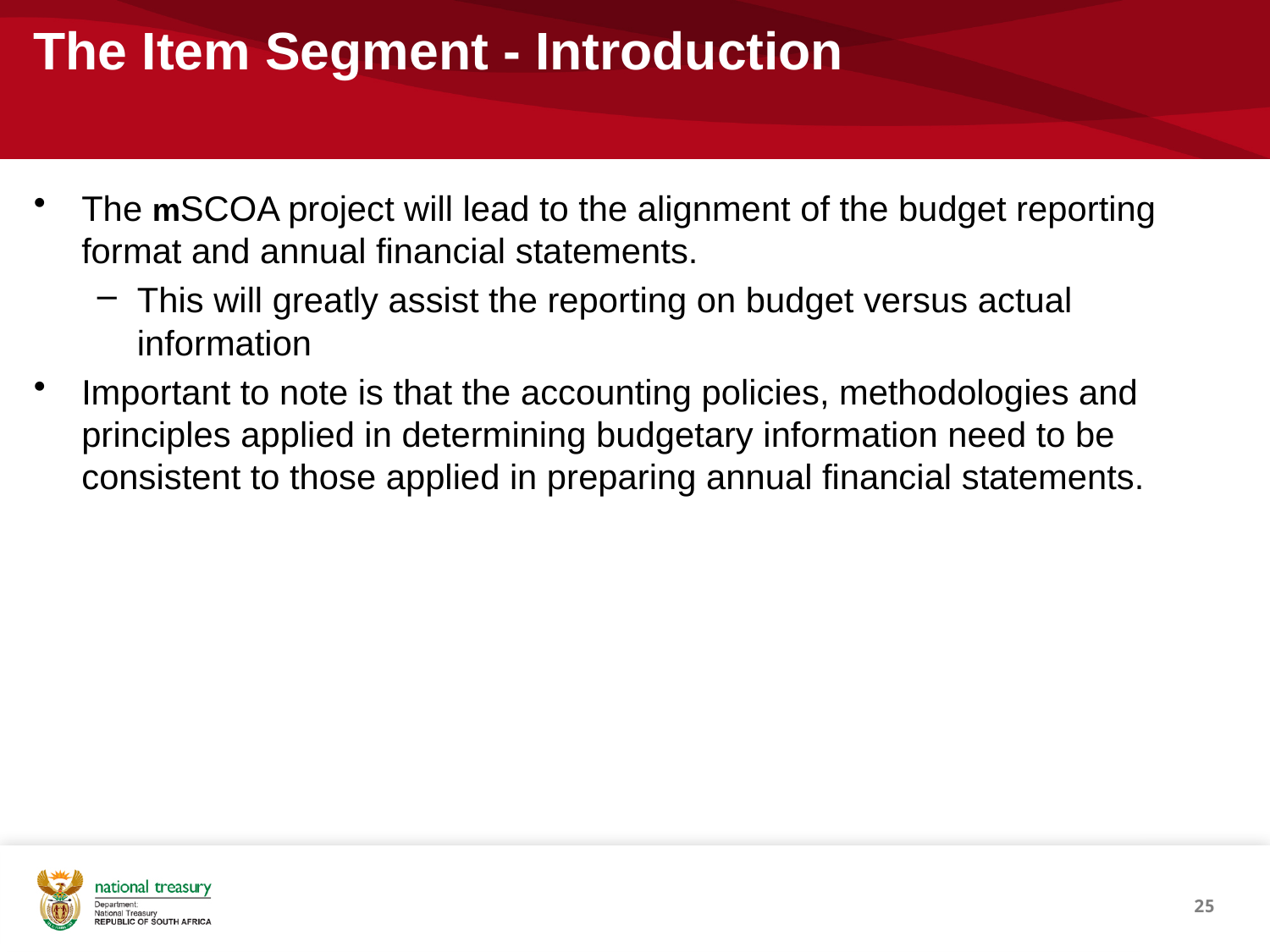

The Item Segment - Introduction
The mSCOA project will lead to the alignment of the budget reporting format and annual financial statements.
This will greatly assist the reporting on budget versus actual information
Important to note is that the accounting policies, methodologies and principles applied in determining budgetary information need to be consistent to those applied in preparing annual financial statements.
25